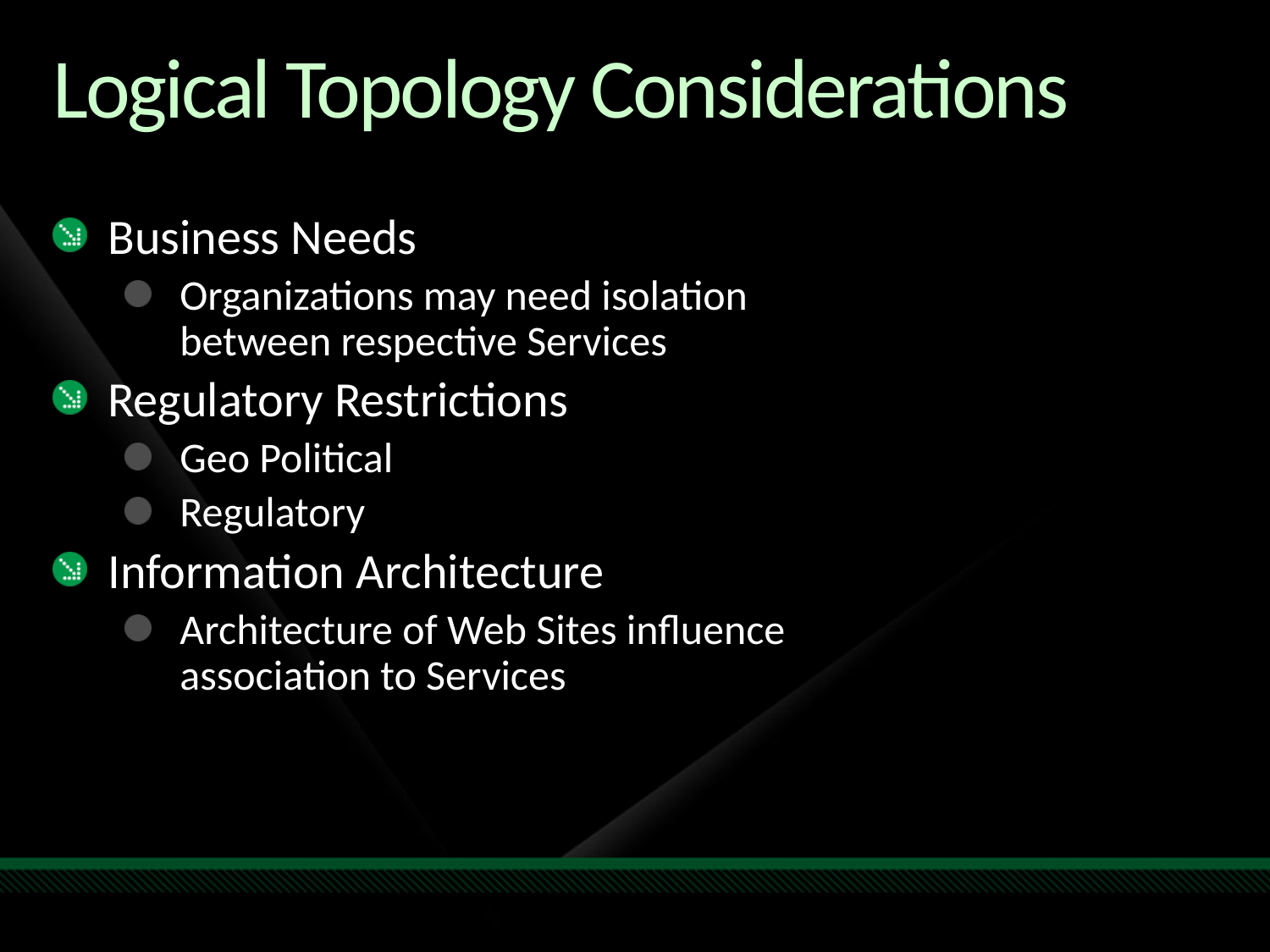

# Logical Topology Considerations
Business Needs
Organizations may need isolation
between respective Services
Regulatory Restrictions
Geo Political
Regulatory
Information Architecture
Architecture of Web Sites influence
association to Services